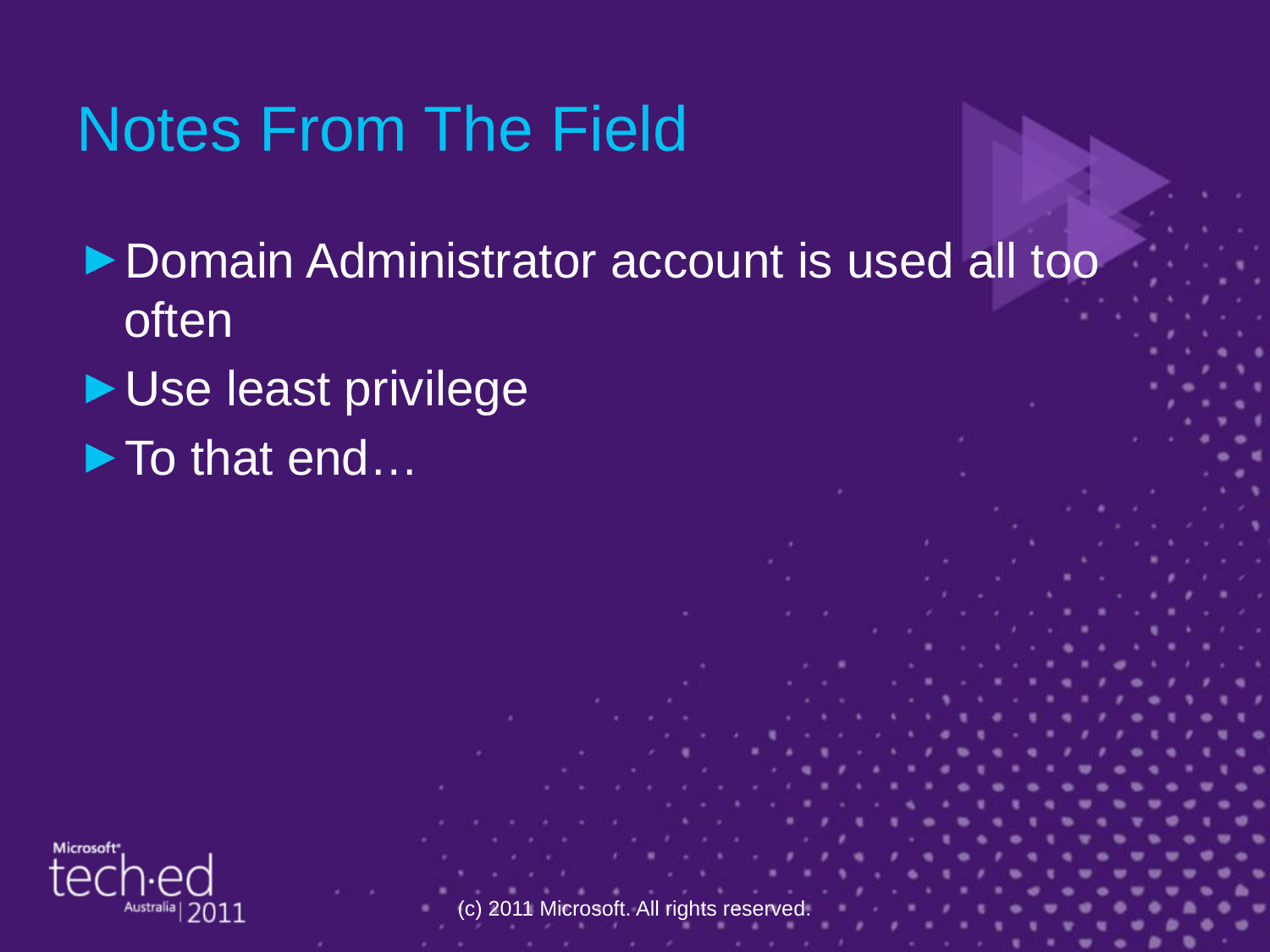

# Notes From The Field
Domain Administrator account is used all too often
Use least privilege
To that end…
(c) 2011 Microsoft. All rights reserved.